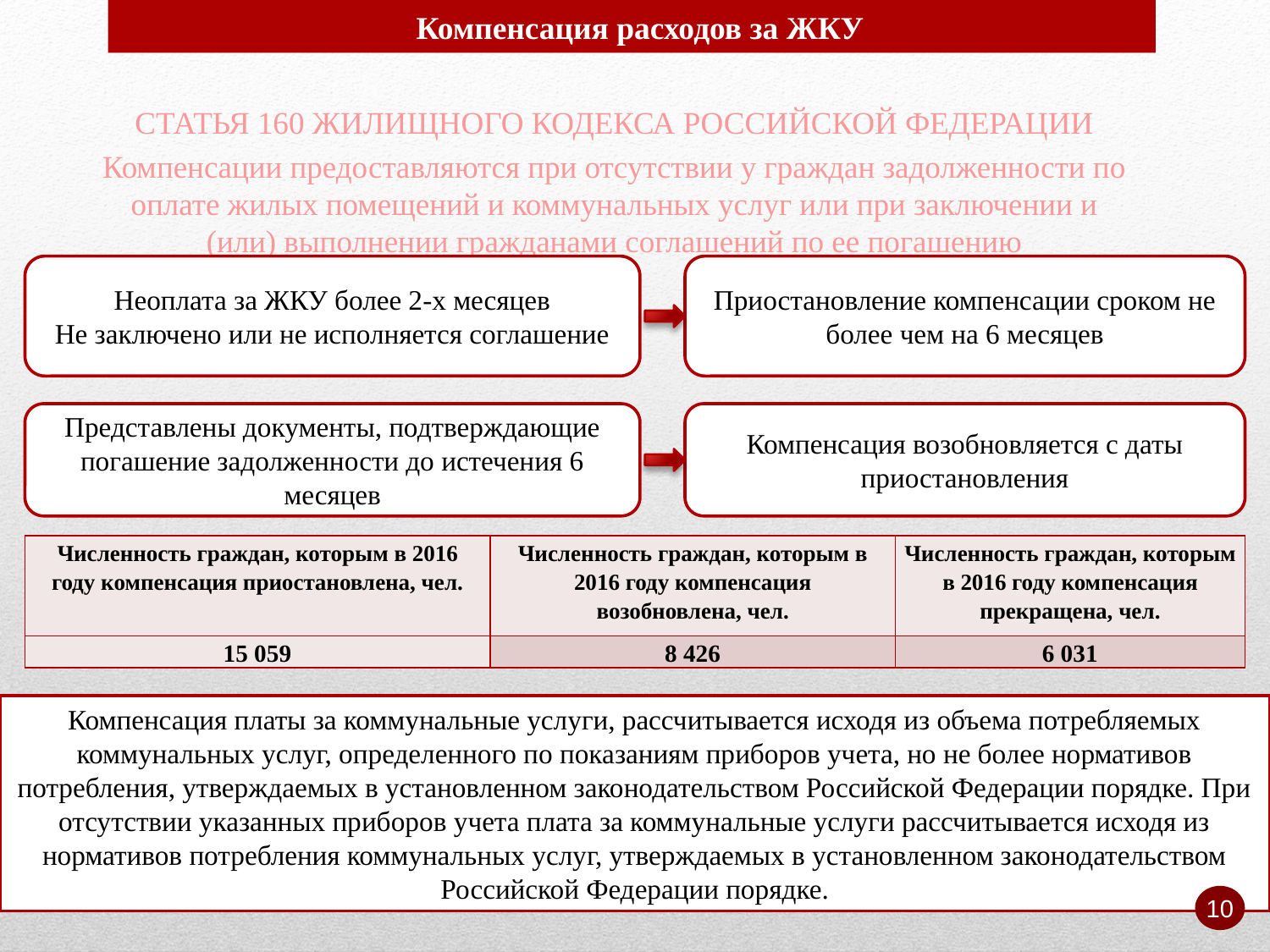

Компенсация расходов за ЖКУ
СТАТЬЯ 160 ЖИЛИЩНОГО КОДЕКСА РОССИЙСКОЙ ФЕДЕРАЦИИ
Компенсации предоставляются при отсутствии у граждан задолженности по оплате жилых помещений и коммунальных услуг или при заключении и (или) выполнении гражданами соглашений по ее погашению

Неоплата за ЖКУ более 2-х месяцев
Не заключено или не исполняется соглашение
Приостановление компенсации сроком не более чем на 6 месяцев

Представлены документы, подтверждающие погашение задолженности до истечения 6 месяцев
Компенсация возобновляется с даты приостановления

| Численность граждан, которым в 2016 году компенсация приостановлена, чел. | Численность граждан, которым в 2016 году компенсация возобновлена, чел. | Численность граждан, которым в 2016 году компенсация прекращена, чел. |
| --- | --- | --- |
| 15 059 | 8 426 | 6 031 |
Компенсация платы за коммунальные услуги, рассчитывается исходя из объема потребляемых коммунальных услуг, определенного по показаниям приборов учета, но не более нормативов потребления, утверждаемых в установленном законодательством Российской Федерации порядке. При отсутствии указанных приборов учета плата за коммунальные услуги рассчитывается исходя из нормативов потребления коммунальных услуг, утверждаемых в установленном законодательством Российской Федерации порядке.
10